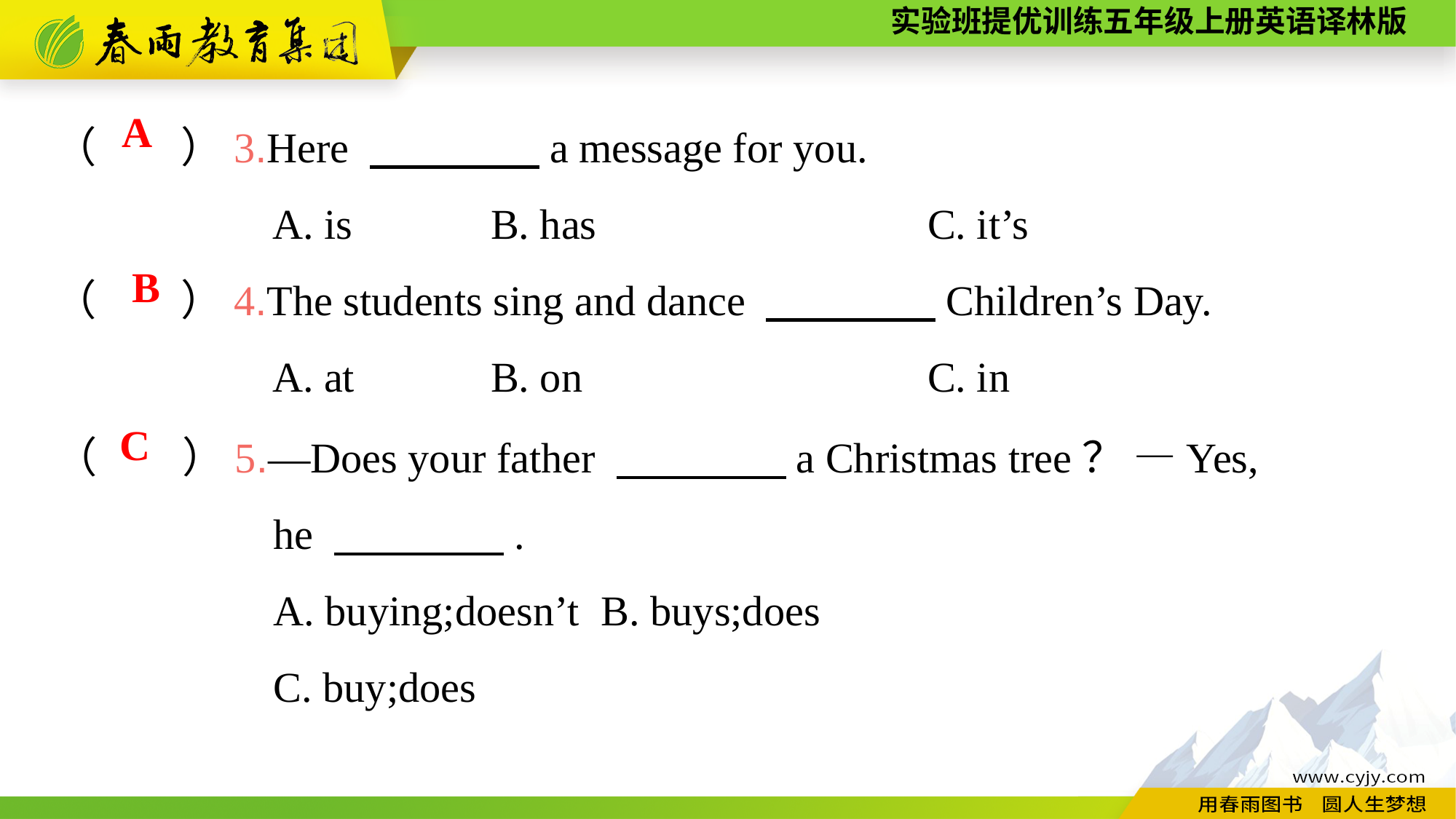

（　　）3.Here 　　　　a message for you.
		A. is		B. has				C. it’s
（　　）4.The students sing and dance 　　　　Children’s Day.
		A. at		B. on				C. in
A
B
（　　）5.—Does your father 　　　　a Christmas tree？ —Yes,
		he 　　　　.
		A. buying;doesn’t	B. buys;does
		C. buy;does
C